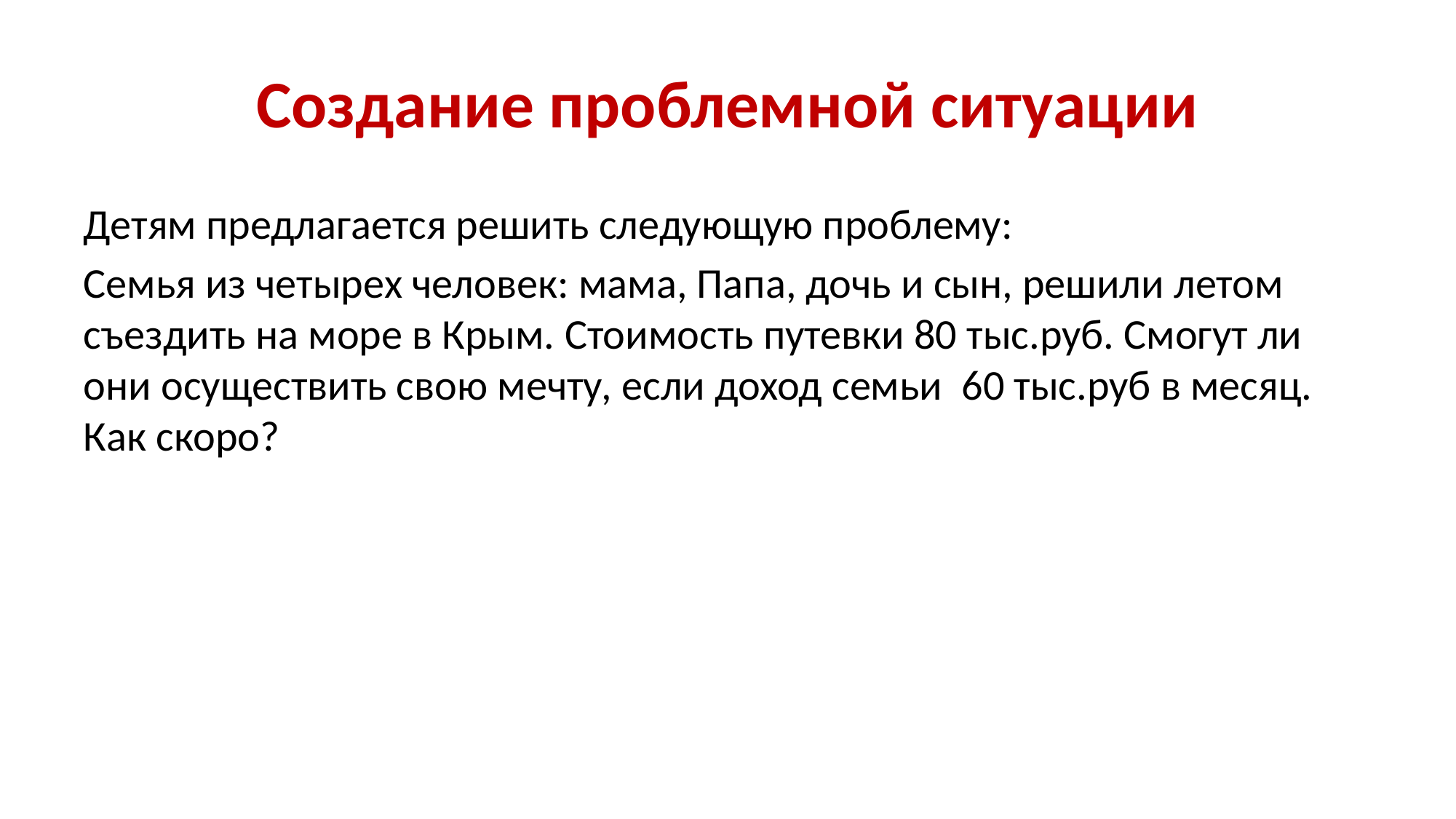

# Создание проблемной ситуации
Детям предлагается решить следующую проблему:
Семья из четырех человек: мама, Папа, дочь и сын, решили летом съездить на море в Крым. Стоимость путевки 80 тыс.руб. Смогут ли они осуществить свою мечту, если доход семьи  60 тыс.руб в месяц. Как скоро?